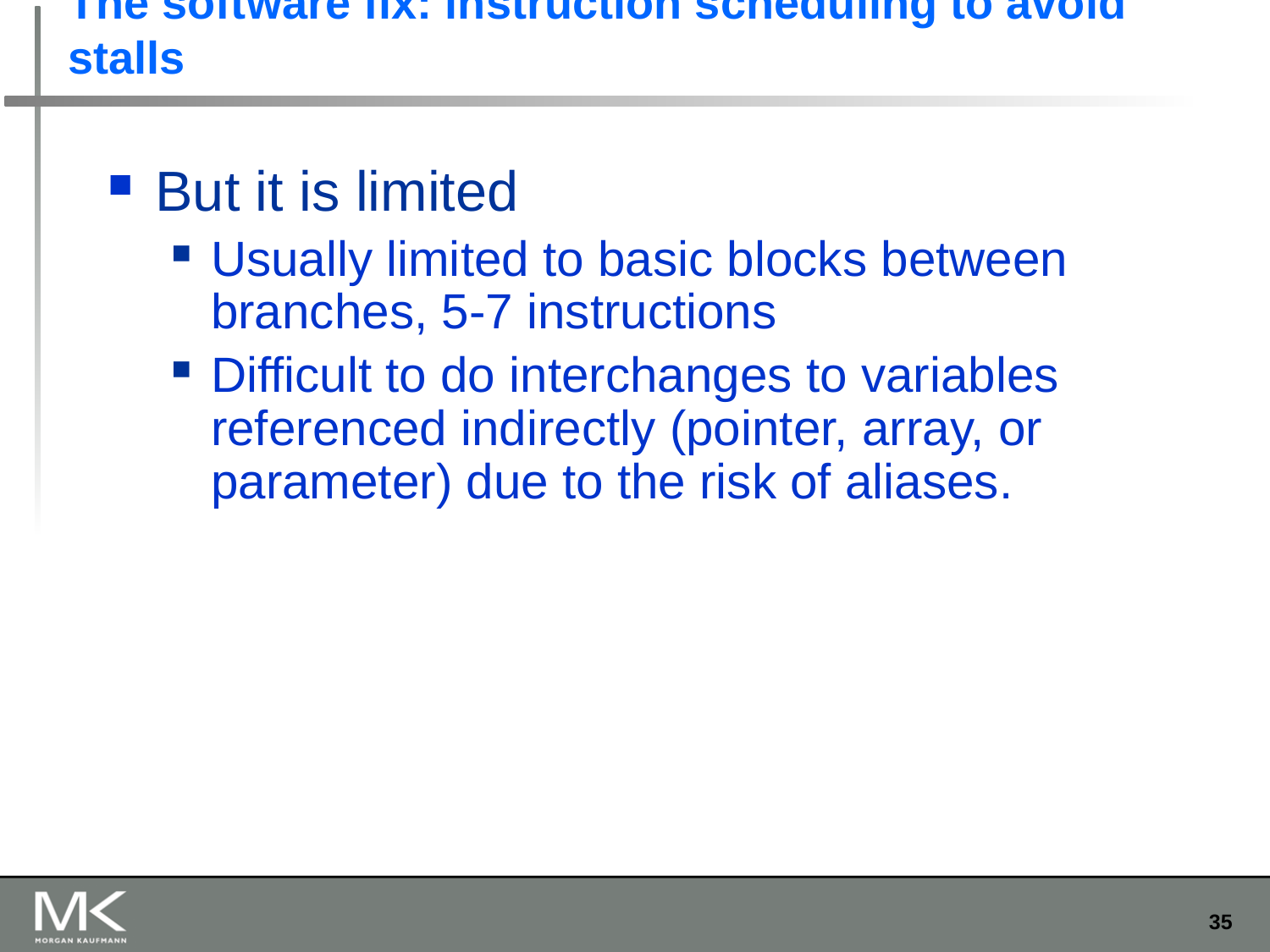

# The software fix: instruction scheduling to avoid stalls
But it is limited
Usually limited to basic blocks between branches, 5-7 instructions
Difficult to do interchanges to variables referenced indirectly (pointer, array, or parameter) due to the risk of aliases.